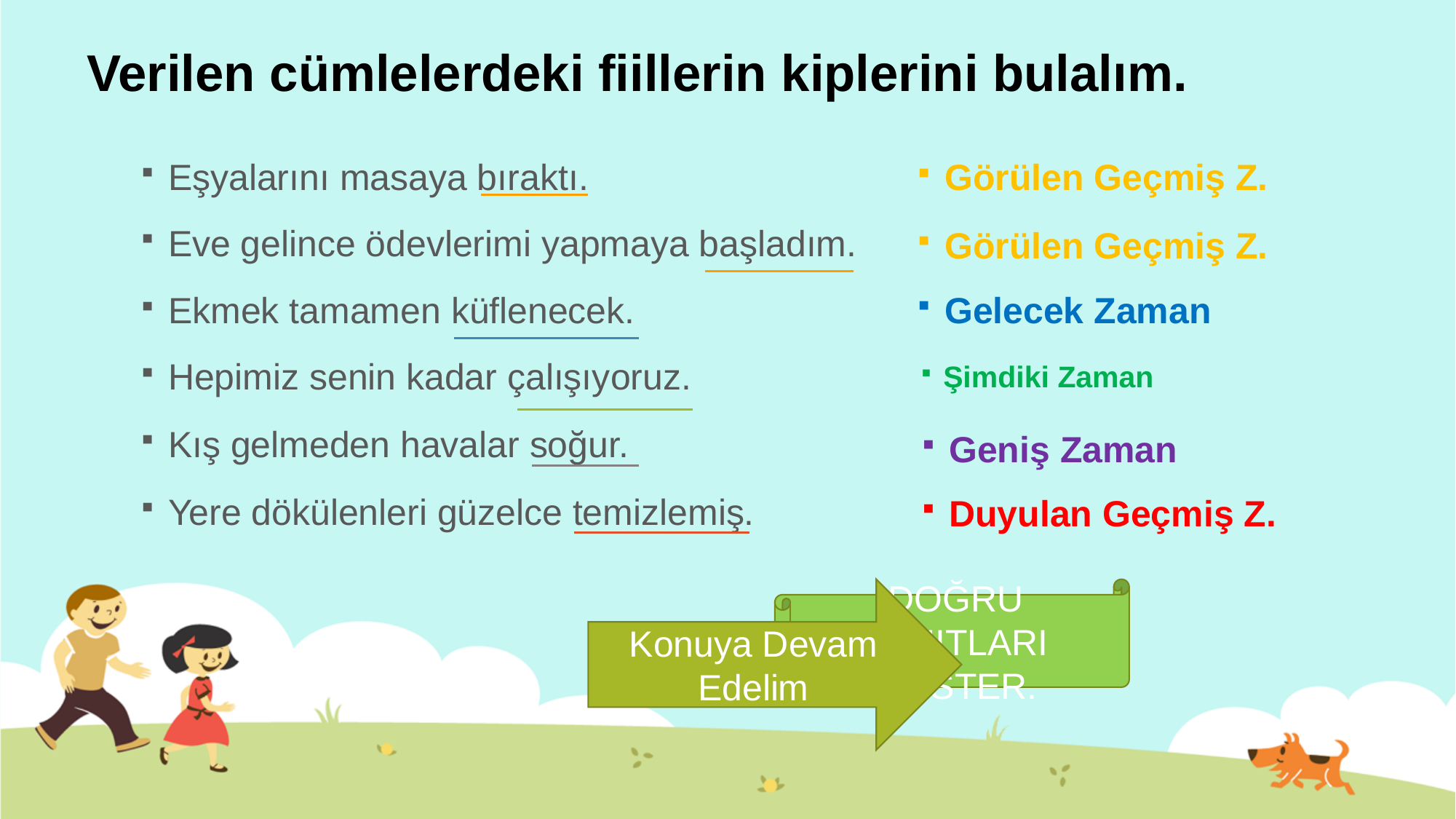

# Verilen cümlelerdeki fiillerin kiplerini bulalım.
Eşyalarını masaya bıraktı.
Görülen Geçmiş Z.
Eve gelince ödevlerimi yapmaya başladım.
Görülen Geçmiş Z.
Gelecek Zaman
Ekmek tamamen küflenecek.
Hepimiz senin kadar çalışıyoruz.
Şimdiki Zaman
Kış gelmeden havalar soğur.
Geniş Zaman
Yere dökülenleri güzelce temizlemiş.
Duyulan Geçmiş Z.
Konuya Devam Edelim
DOĞRU YANITLARI GÖSTER.